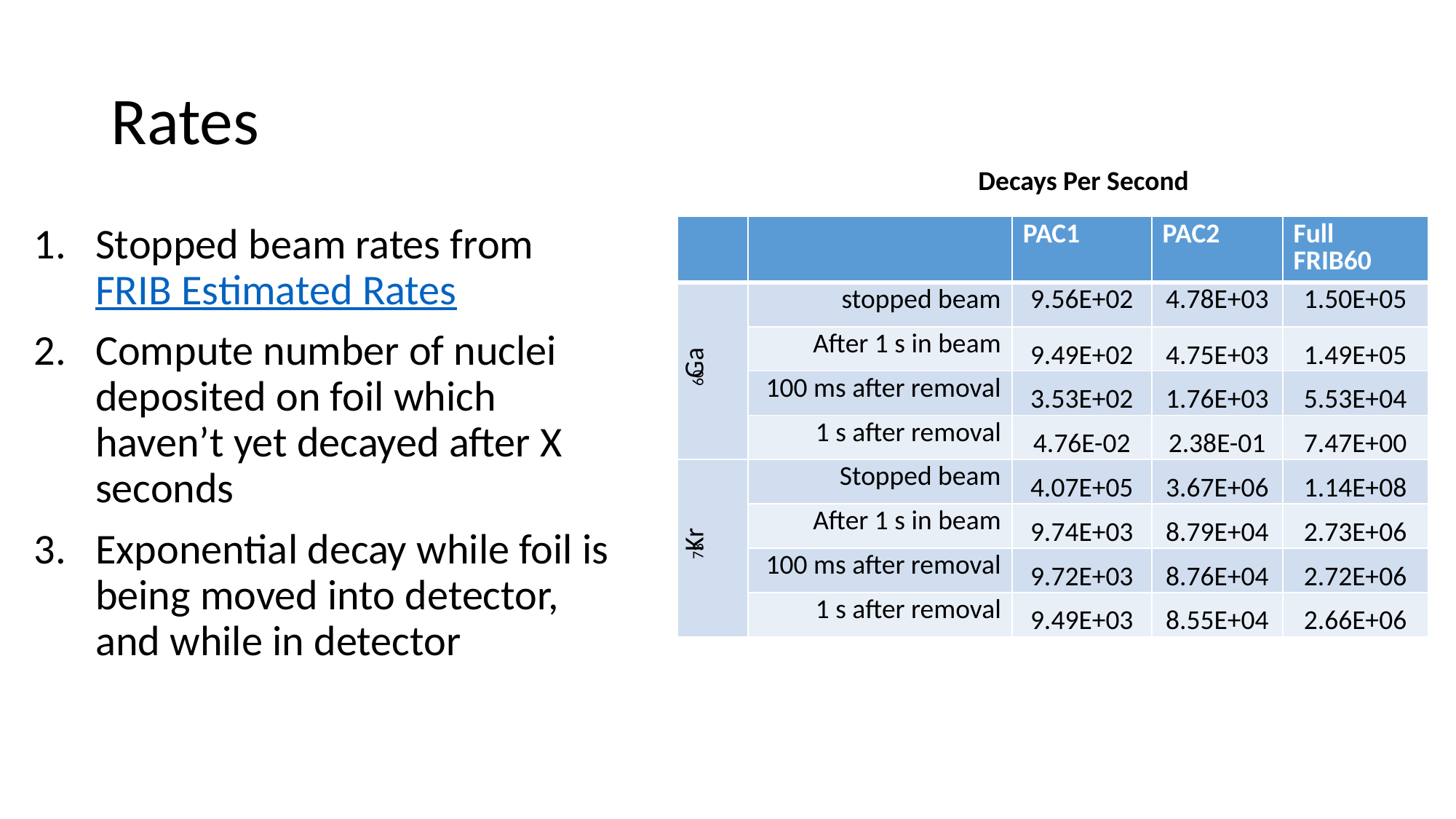

# Rates
Decays Per Second
Stopped beam rates from FRIB Estimated Rates
Compute number of nuclei deposited on foil which haven’t yet decayed after X seconds
Exponential decay while foil is being moved into detector, and while in detector

|  |  | PAC1 | PAC2 | Full FRIB60 |
| --- | --- | --- | --- | --- |
| 60Ga | stopped beam | 9.56E+02 | 4.78E+03 | 1.50E+05 |
|  | After 1 s in beam | 9.49E+02 | 4.75E+03 | 1.49E+05 |
|  | 100 ms after removal | 3.53E+02 | 1.76E+03 | 5.53E+04 |
|  | 1 s after removal | 4.76E-02 | 2.38E-01 | 7.47E+00 |
| 73Kr | Stopped beam | 4.07E+05 | 3.67E+06 | 1.14E+08 |
|  | After 1 s in beam | 9.74E+03 | 8.79E+04 | 2.73E+06 |
|  | 100 ms after removal | 9.72E+03 | 8.76E+04 | 2.72E+06 |
|  | 1 s after removal | 9.49E+03 | 8.55E+04 | 2.66E+06 |